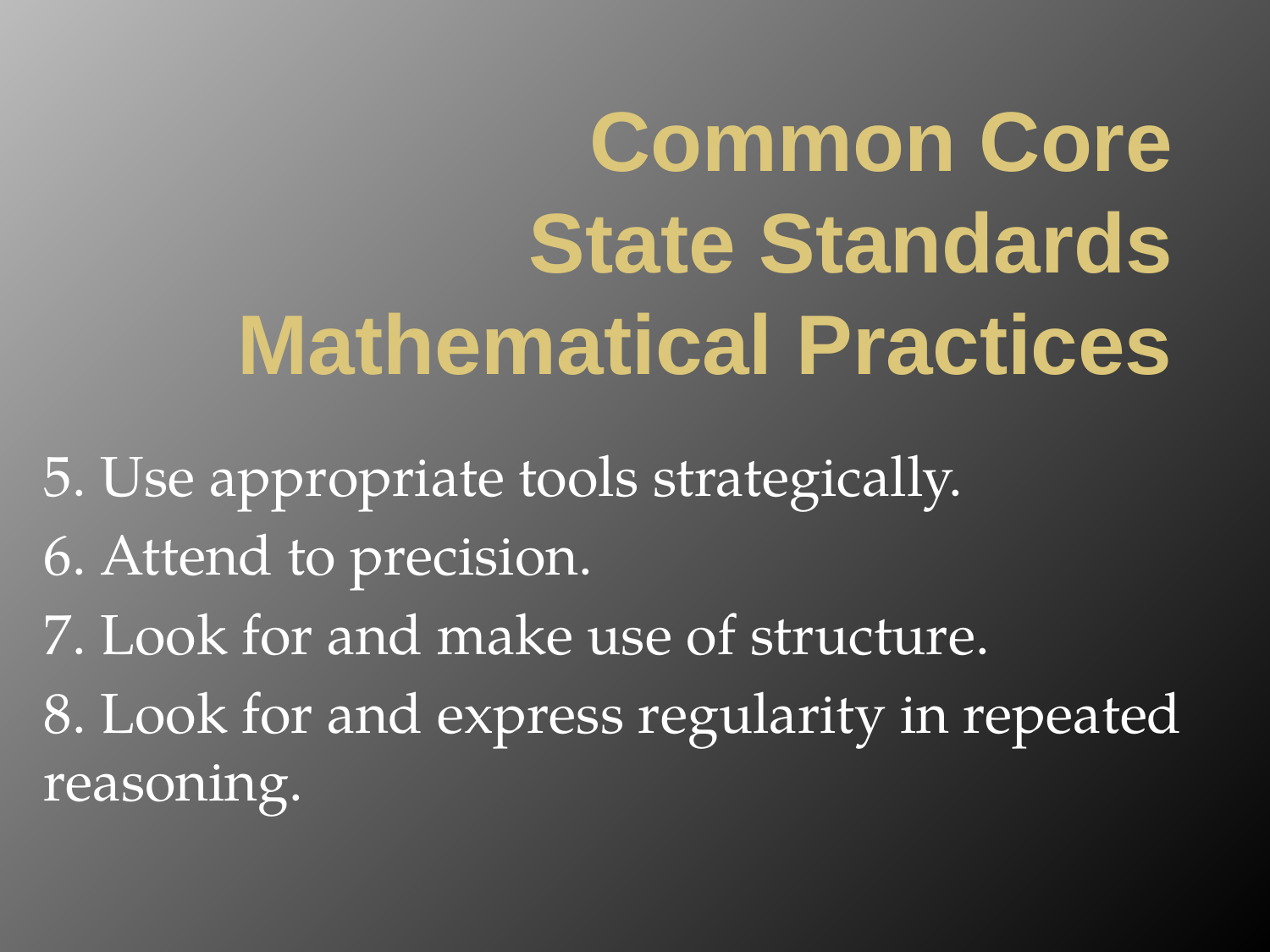

# Common Core State Standards Mathematical Practices
5. Use appropriate tools strategically.
6. Attend to precision.
7. Look for and make use of structure.
8. Look for and express regularity in repeated reasoning.